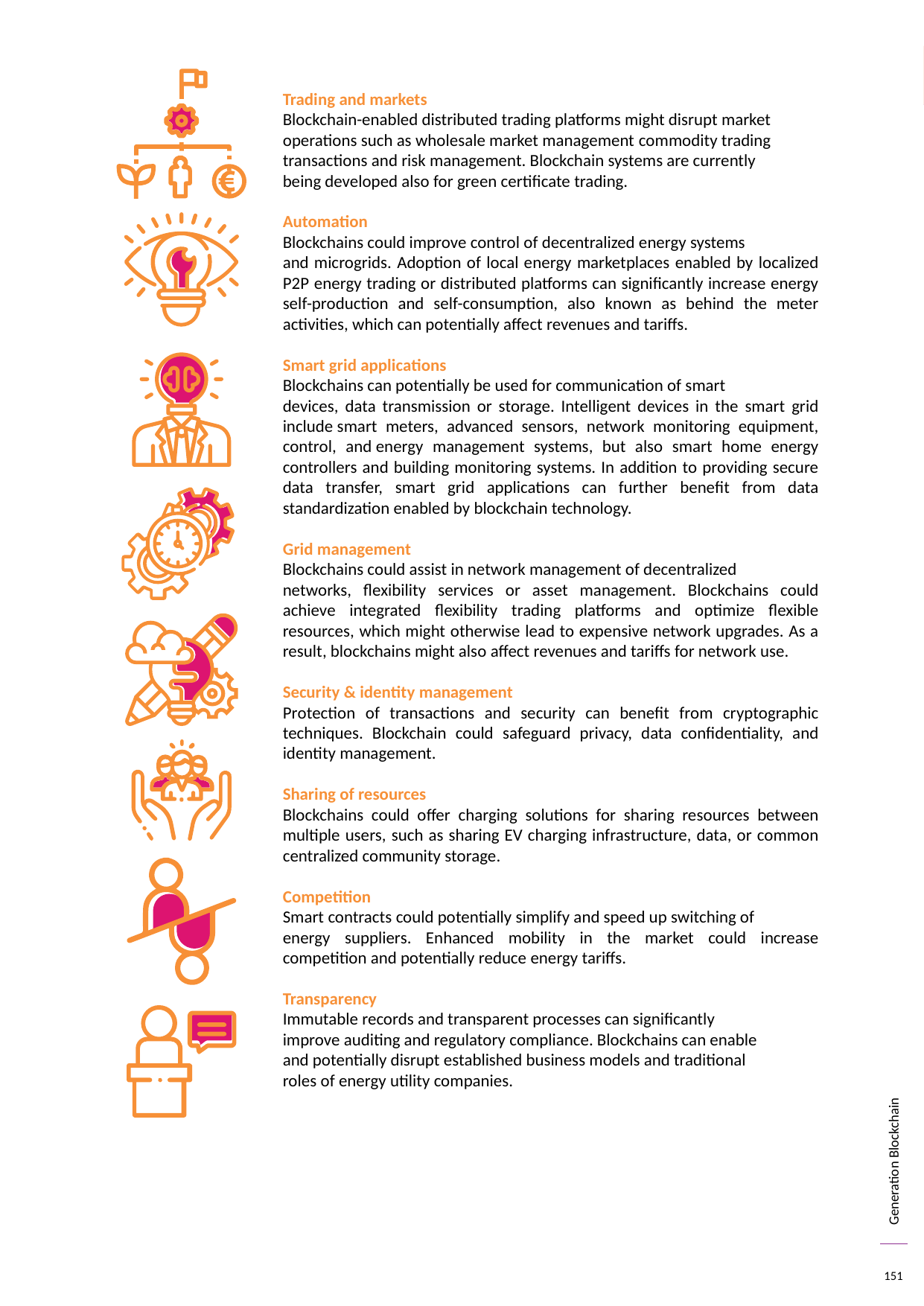

Trading and markets
Blockchain-enabled distributed trading platforms might disrupt market
operations such as wholesale market management commodity trading
transactions and risk management. Blockchain systems are currently
being developed also for green certificate trading.

Automation
Blockchains could improve control of decentralized energy systems
and microgrids. Adoption of local energy marketplaces enabled by localized P2P energy trading or distributed platforms can significantly increase energy self-production and self-consumption, also known as behind the meter activities, which can potentially affect revenues and tariffs.

Smart grid applications
Blockchains can potentially be used for communication of smart
devices, data transmission or storage. Intelligent devices in the smart grid include smart meters, advanced sensors, network monitoring equipment, control, and energy management systems, but also smart home energy controllers and building monitoring systems. In addition to providing secure data transfer, smart grid applications can further benefit from data standardization enabled by blockchain technology.

Grid management
Blockchains could assist in network management of decentralized
networks, flexibility services or asset management. Blockchains could achieve integrated flexibility trading platforms and optimize flexible resources, which might otherwise lead to expensive network upgrades. As a result, blockchains might also affect revenues and tariffs for network use.

Security & identity management
Protection of transactions and security can benefit from cryptographic techniques. Blockchain could safeguard privacy, data confidentiality, and identity management.

Sharing of resources
Blockchains could offer charging solutions for sharing resources between multiple users, such as sharing EV charging infrastructure, data, or common centralized community storage.

Competition
Smart contracts could potentially simplify and speed up switching of
energy suppliers. Enhanced mobility in the market could increase competition and potentially reduce energy tariffs.

Transparency
Immutable records and transparent processes can significantly
improve auditing and regulatory compliance. Blockchains can enable
and potentially disrupt established business models and traditional
roles of energy utility companies.

151